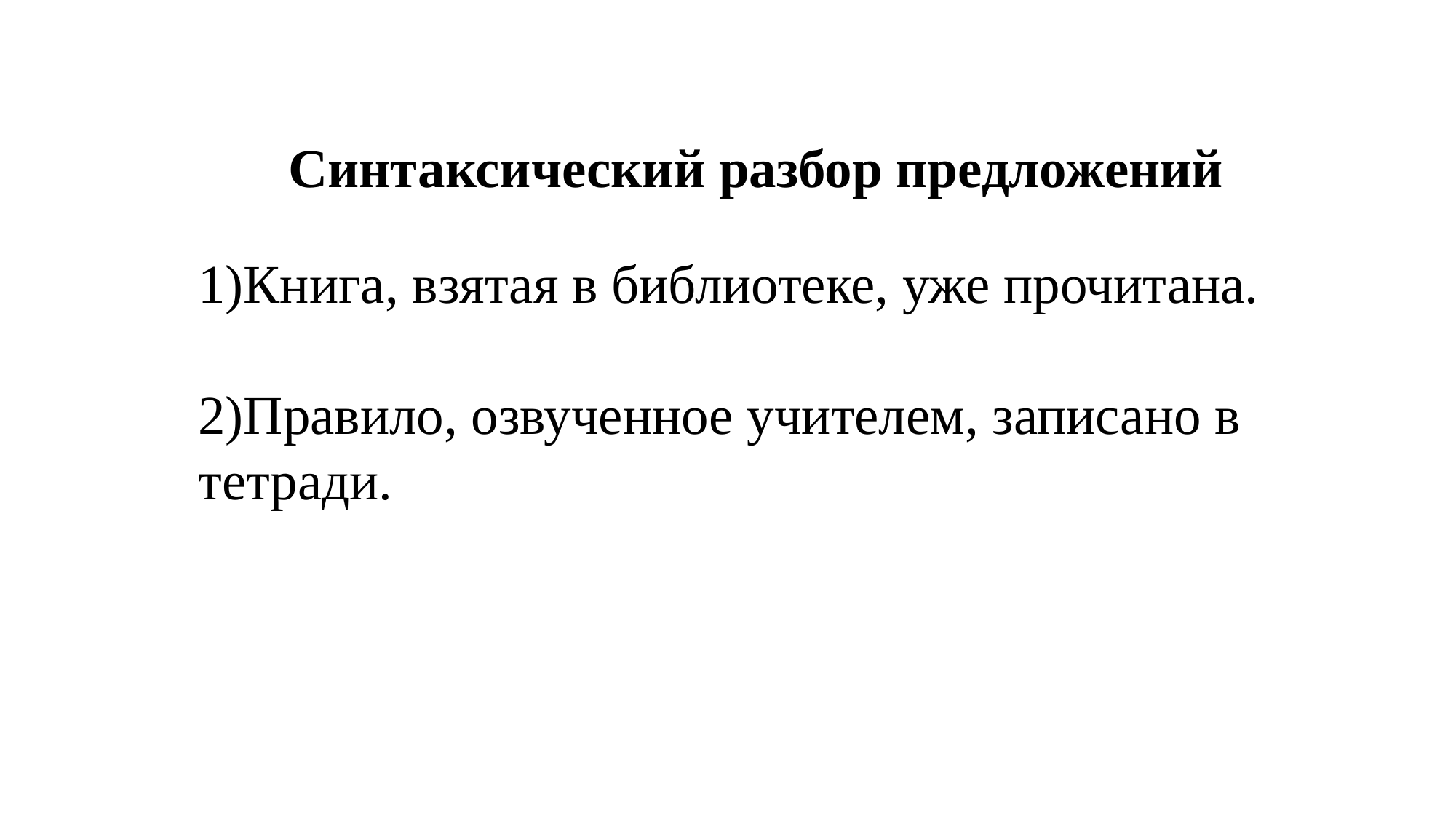

Синтаксический разбор предложений
1)Книга, взятая в библиотеке, уже прочитана.

2)Правило, озвученное учителем, записано в  тетради.